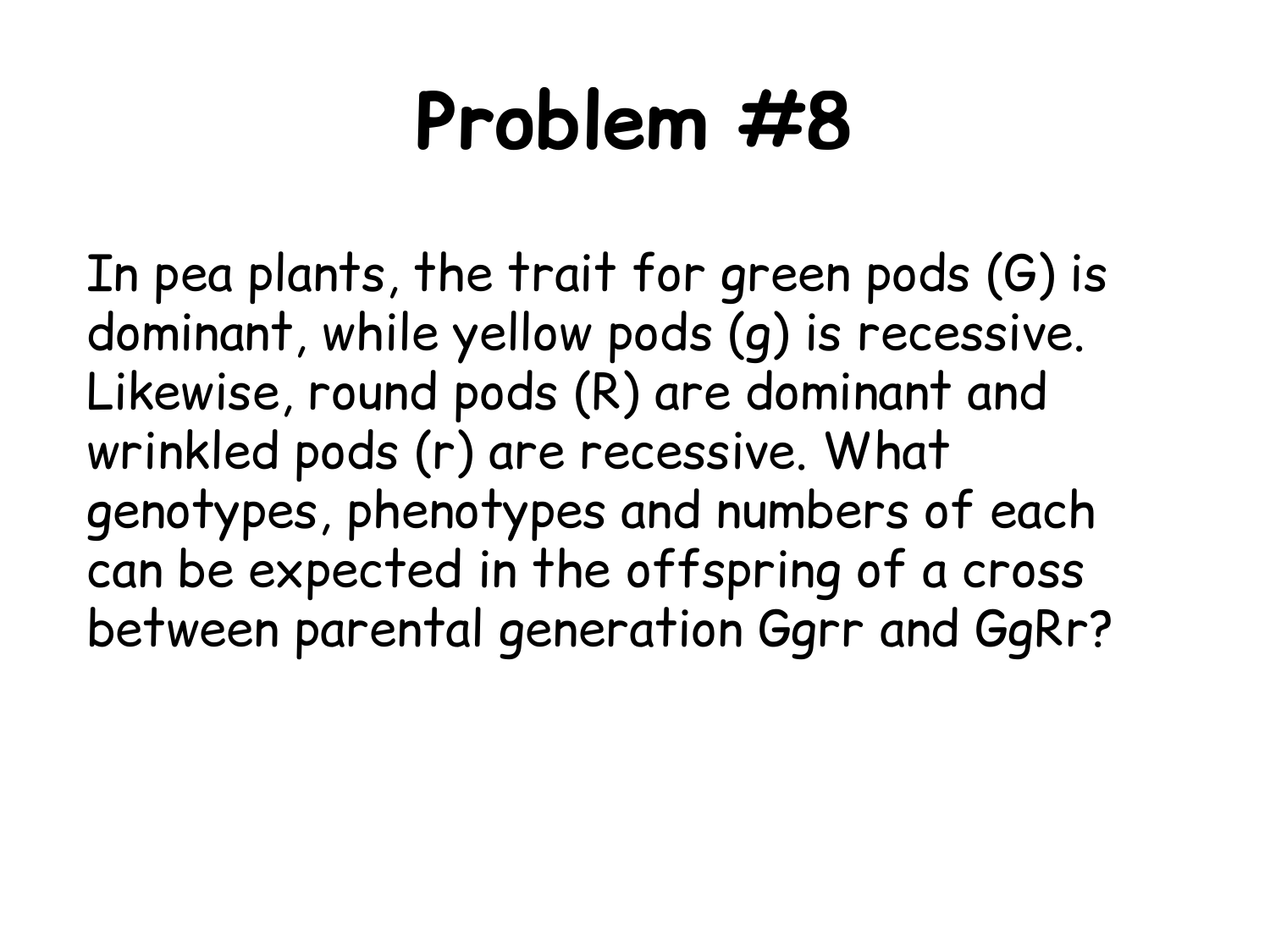

# Problem #8
In pea plants, the trait for green pods (G) is dominant, while yellow pods (g) is recessive. Likewise, round pods (R) are dominant and wrinkled pods (r) are recessive. What genotypes, phenotypes and numbers of each can be expected in the offspring of a cross between parental generation Ggrr and GgRr?